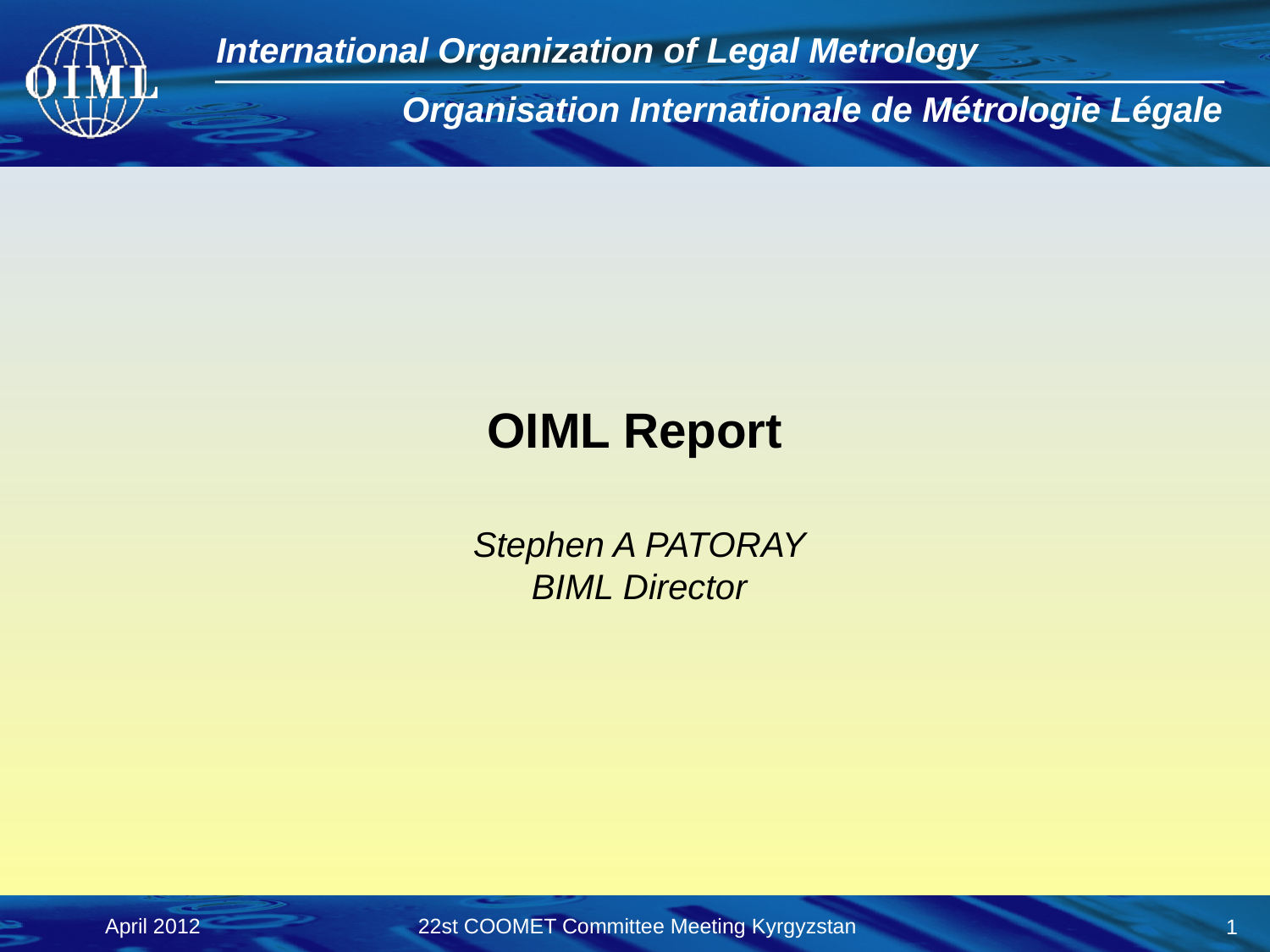

# OIML Report
Stephen A PATORAY
BIML Director
 April 2012
22st COOMET Committee Meeting Kyrgyzstan
1